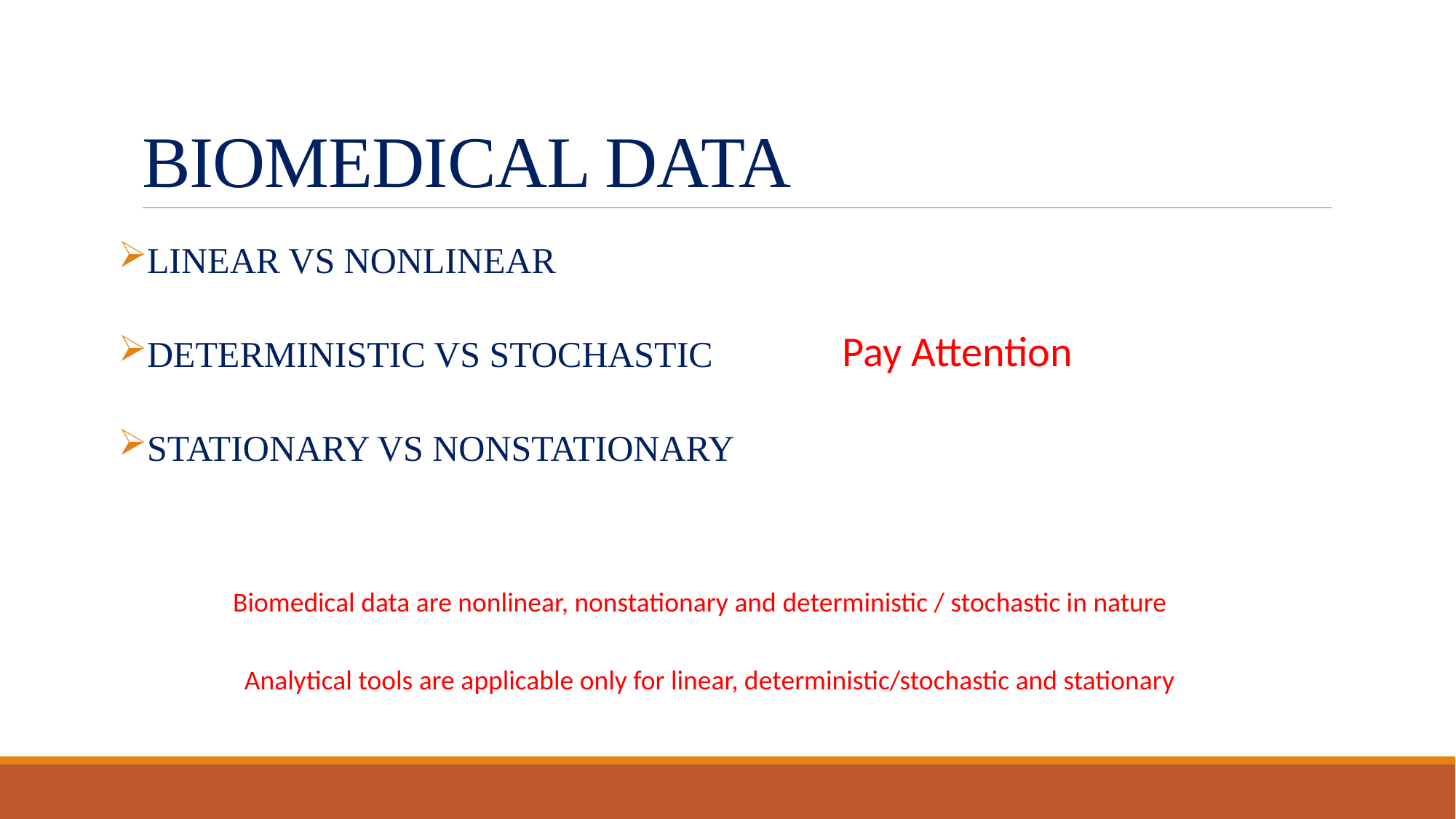

# BIOMEDICAL DATA

LINEAR VS NONLINEAR
DETERMINISTIC VS STOCHASTIC
STATIONARY VS NONSTATIONARY

Pay Attention
Biomedical data are nonlinear, nonstationary and deterministic / stochastic in nature
Analytical tools are applicable only for linear, deterministic/stochastic and stationary